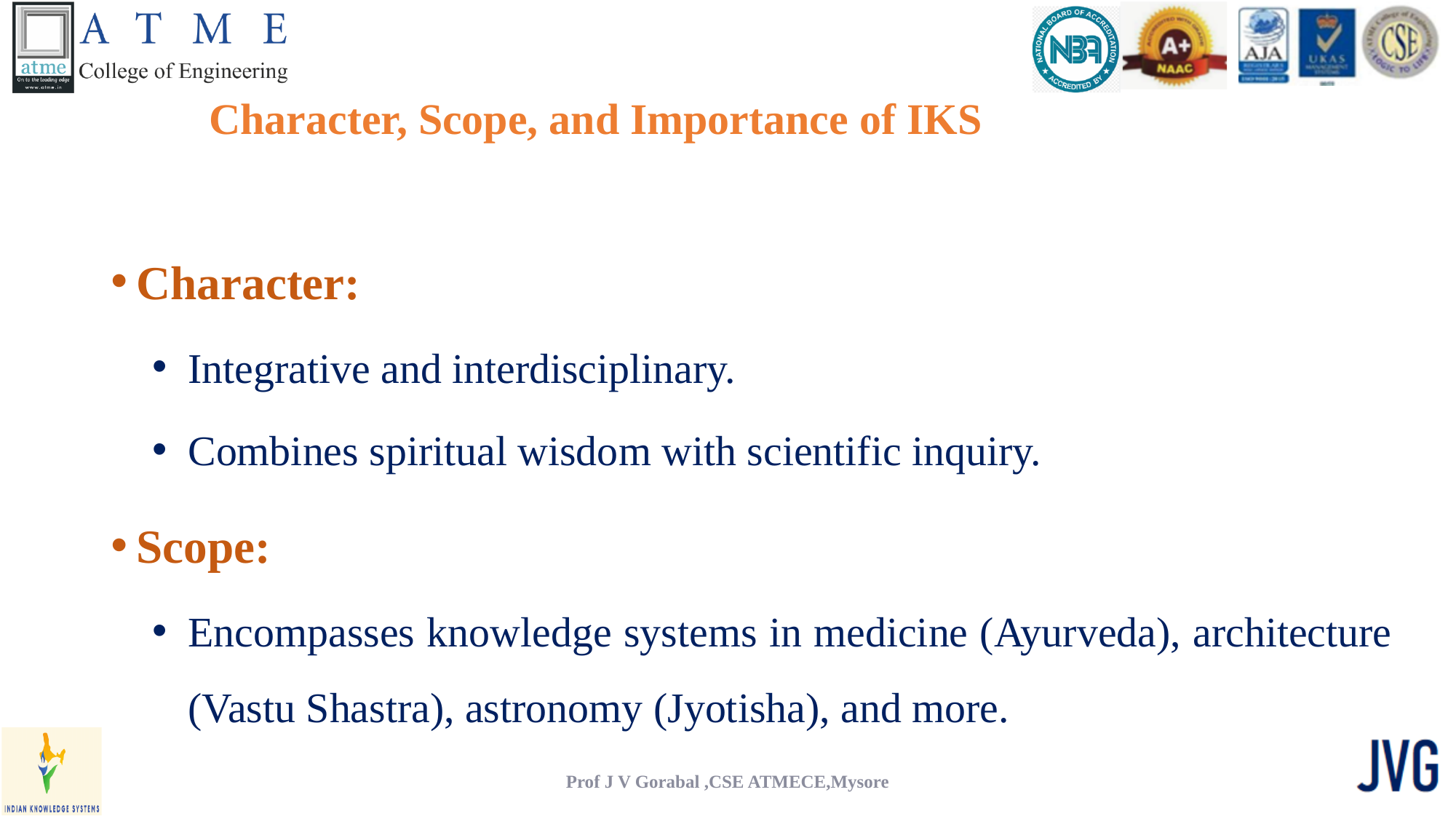

# Character, Scope, and Importance of IKS
Character:
Integrative and interdisciplinary.
Combines spiritual wisdom with scientific inquiry.
Scope:
Encompasses knowledge systems in medicine (Ayurveda), architecture (Vastu Shastra), astronomy (Jyotisha), and more.

Prof J V Gorabal ,CSE ATMECE,Mysore